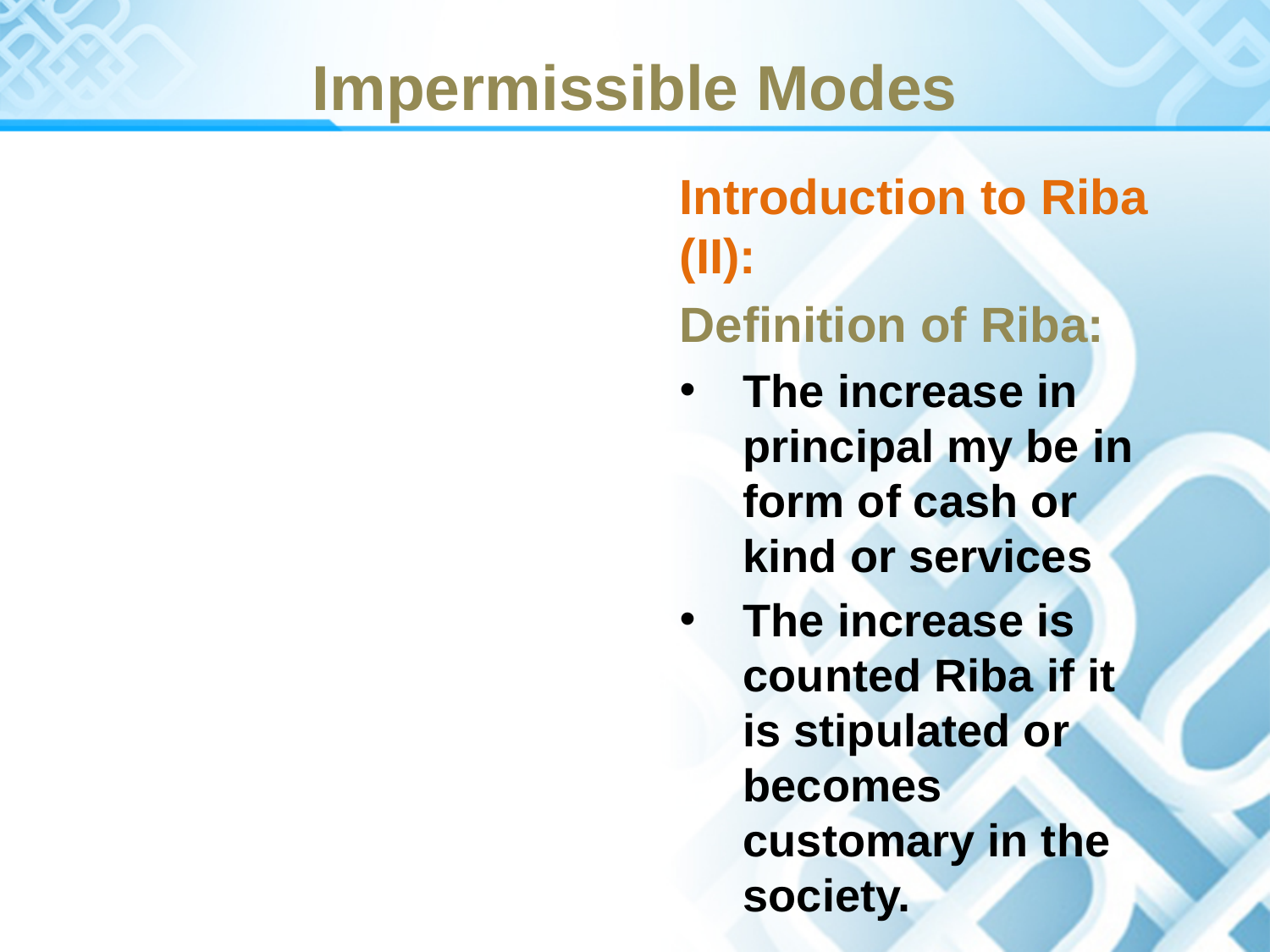

Impermissible Modes
Introduction to Riba (II):
Definition of Riba:
The increase in principal my be in form of cash or kind or services
The increase is counted Riba if it is stipulated or becomes customary in the society.